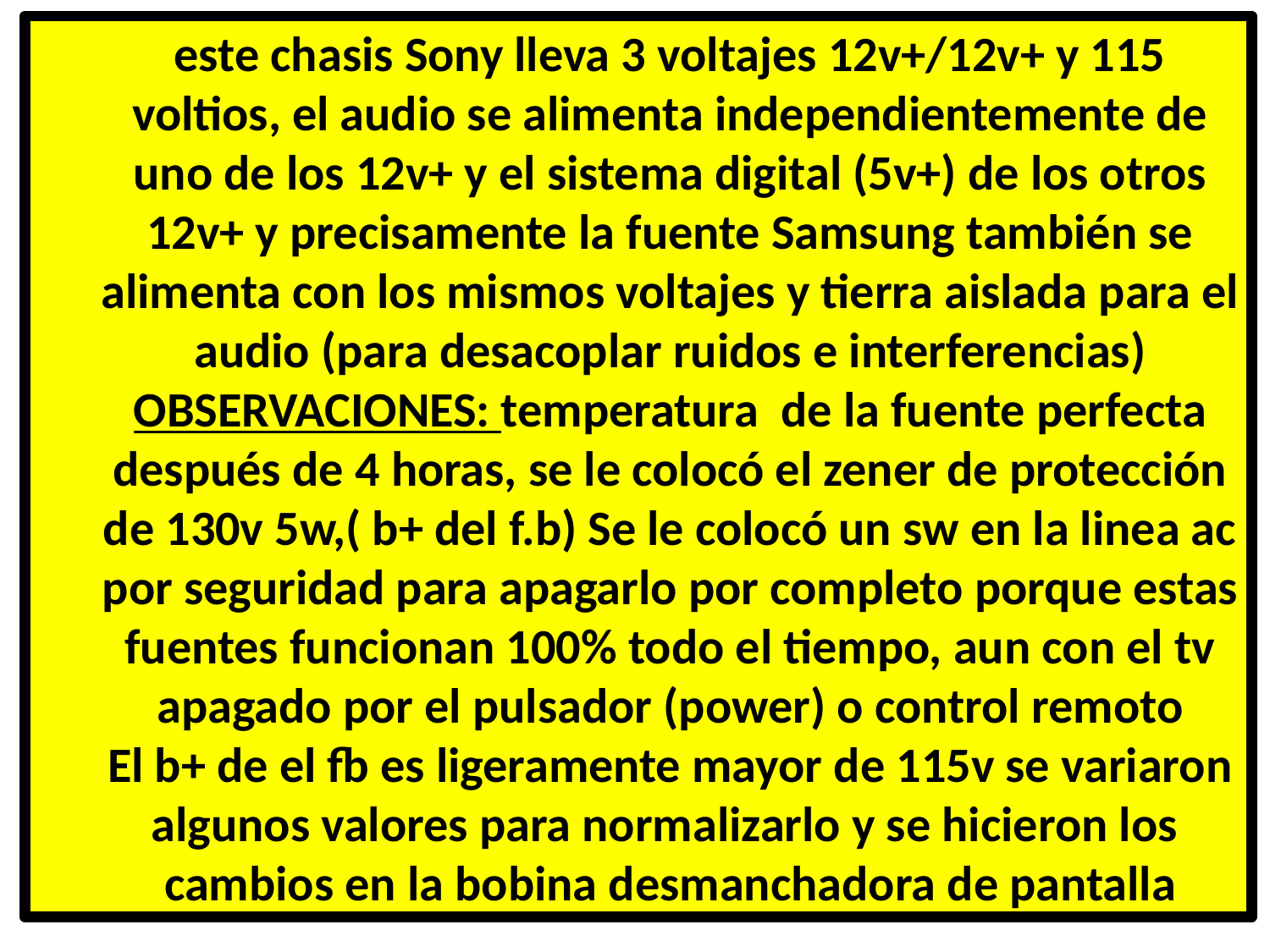

este chasis Sony lleva 3 voltajes 12v+/12v+ y 115 voltios, el audio se alimenta independientemente de uno de los 12v+ y el sistema digital (5v+) de los otros 12v+ y precisamente la fuente Samsung también se alimenta con los mismos voltajes y tierra aislada para el audio (para desacoplar ruidos e interferencias)
OBSERVACIONES: temperatura  de la fuente perfecta después de 4 horas, se le colocó el zener de protección de 130v 5w,( b+ del f.b) Se le colocó un sw en la linea ac por seguridad para apagarlo por completo porque estas fuentes funcionan 100% todo el tiempo, aun con el tv apagado por el pulsador (power) o control remoto
El b+ de el fb es ligeramente mayor de 115v se variaron algunos valores para normalizarlo y se hicieron los  cambios en la bobina desmanchadora de pantalla